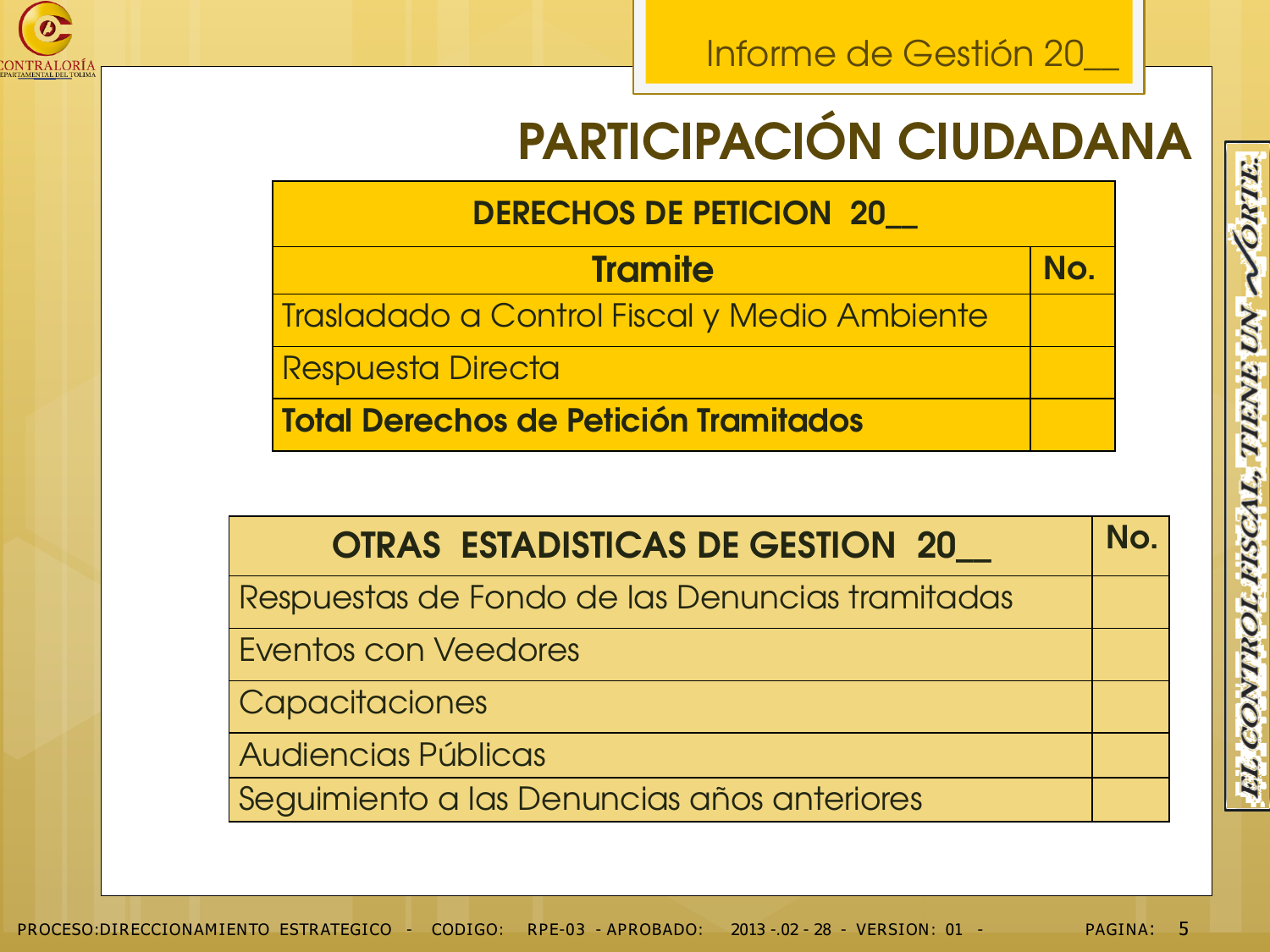

PARTICIPACIÓN CIUDADANA
| DERECHOS DE PETICION 20\_\_ |  |
| --- | --- |
| Tramite | No. |
| Trasladado a Control Fiscal y Medio Ambiente |  |
| Respuesta Directa |  |
| Total Derechos de Petición Tramitados |  |
| OTRAS ESTADISTICAS DE GESTION 20\_\_ | No. |
| --- | --- |
| Respuestas de Fondo de las Denuncias tramitadas |  |
| Eventos con Veedores |  |
| Capacitaciones |  |
| Audiencias Públicas |  |
| Seguimiento a las Denuncias años anteriores |  |